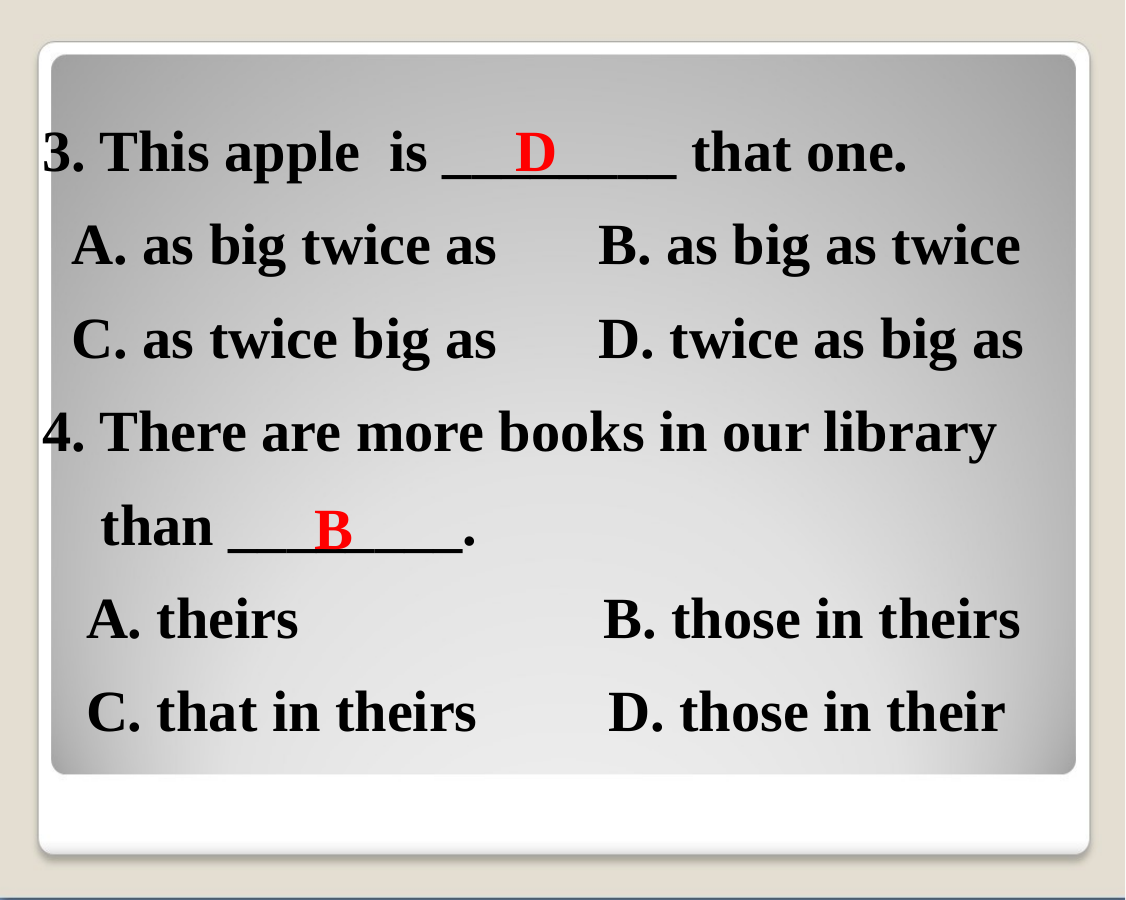

3. This apple  is ________ that one.
  A. as big twice as       B. as big as twice
  C. as twice big as       D. twice as big as
4. There are more books in our library
    than ________.
   A. theirs                     B. those in theirs
   C. that in theirs         D. those in their
D
B